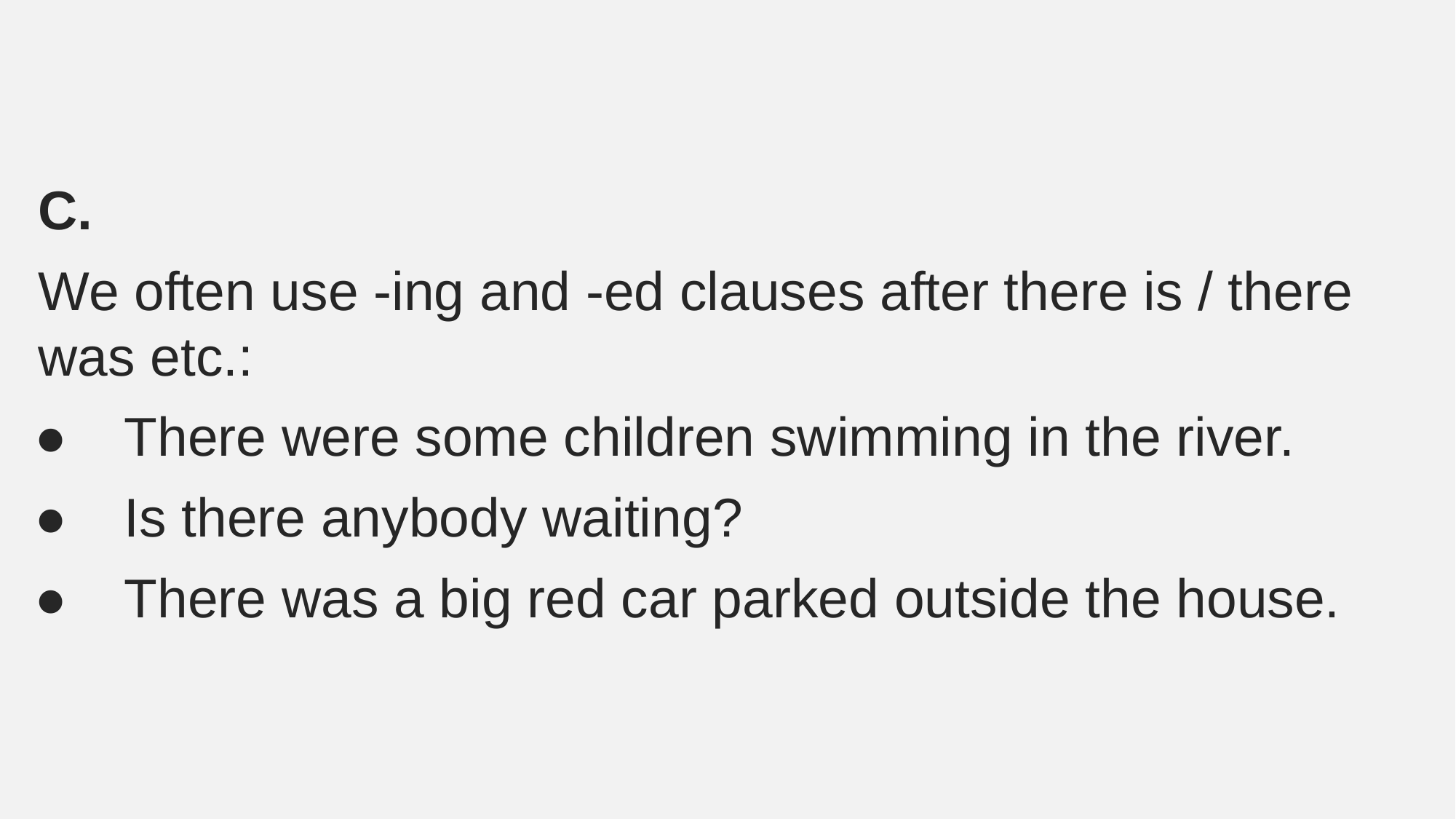

#
C.
We often use -ing and -ed clauses after there is / there was etc.:
⦁    There were some children swimming in the river.
⦁    Is there anybody waiting?
⦁    There was a big red car parked outside the house.